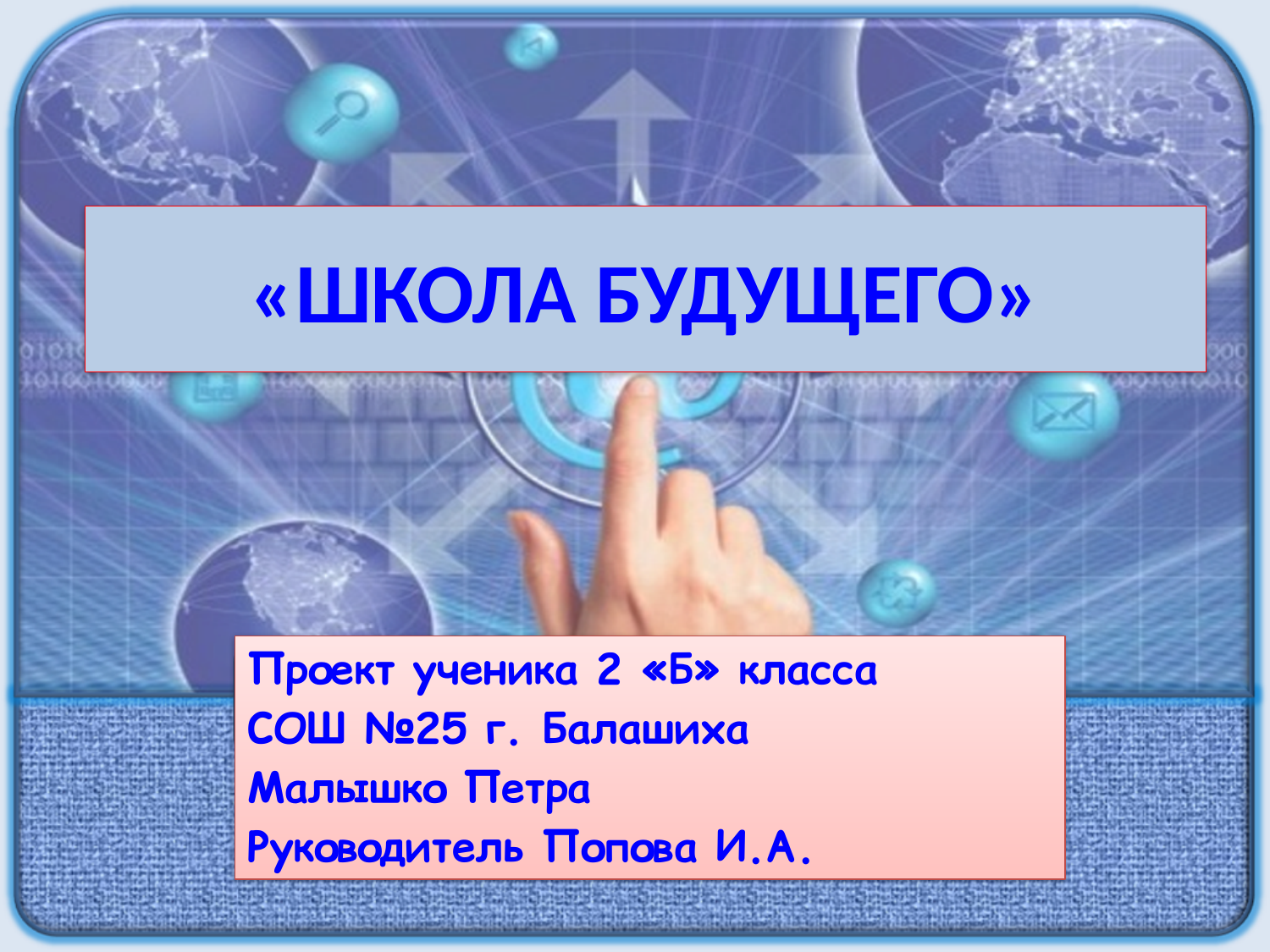

# «ШКОЛА БУДУЩЕГО»
Проект ученика 2 «Б» класса
СОШ №25 г. Балашиха
Малышко Петра
Руководитель Попова И.А.